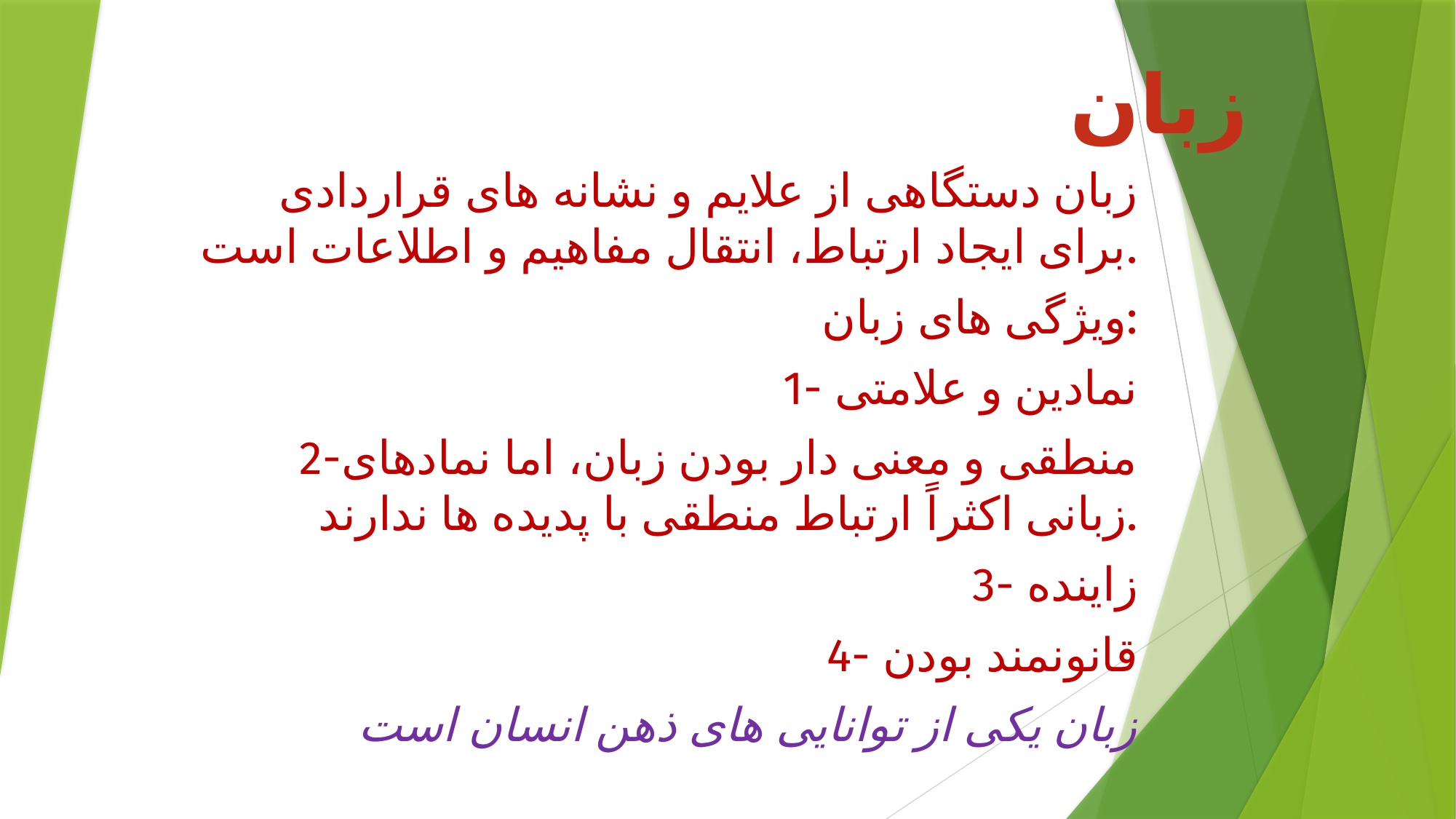

# زبان
زبان دستگاهی از علایم و نشانه های قراردادی برای ایجاد ارتباط، انتقال مفاهیم و اطلاعات است.
ویژگی های زبان:
1- نمادین و علامتی
2-منطقی و معنی دار بودن زبان، اما نمادهای زبانی اکثراً ارتباط منطقی با پدیده ها ندارند.
3- زاینده
4- قانونمند بودن
زبان یکی از توانایی های ذهن انسان است